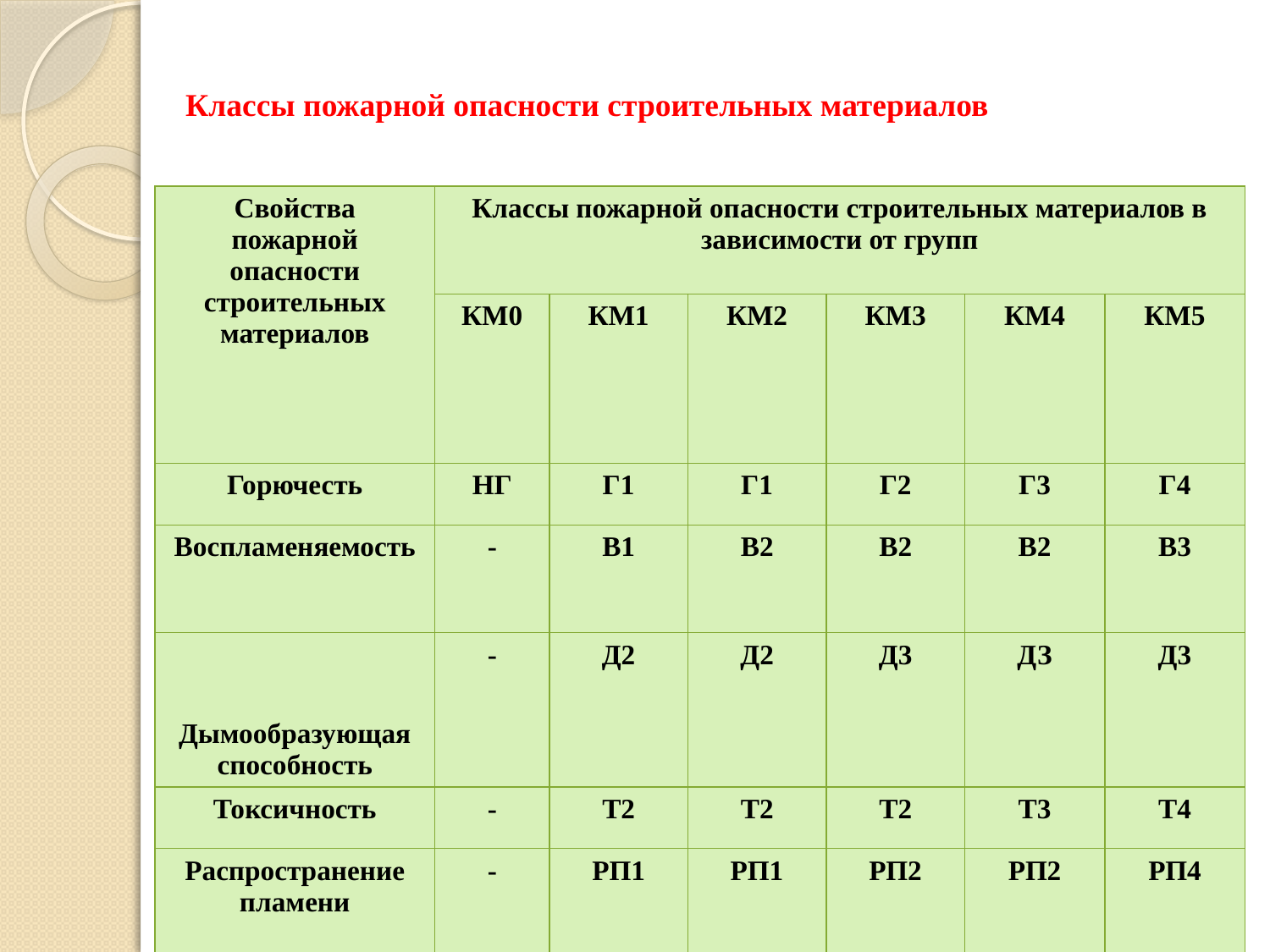

Классы пожарной опасности строительных материалов
| Свойства пожарной опасности строительных материалов | Классы пожарной опасности строительных материалов в зависимости от групп |  |  |  |  |  |
| --- | --- | --- | --- | --- | --- | --- |
|  | КМ0 | КМ1 | КМ2 | КМ3 | КМ4 | КМ5 |
| Горючесть | НГ | Г1 | Г1 | Г2 | Г3 | Г4 |
| Воспламеняемость | - | В1 | В2 | В2 | В2 | В3 |
| Дымообразующая способность | - | Д2 | Д2 | Д3 | ДЗ | Д3 |
| Токсичность | - | Т2 | Т2 | Т2 | Т3 | Т4 |
| Распространение пламени | - | РП1 | РП1 | РП2 | РП2 | РП4 |